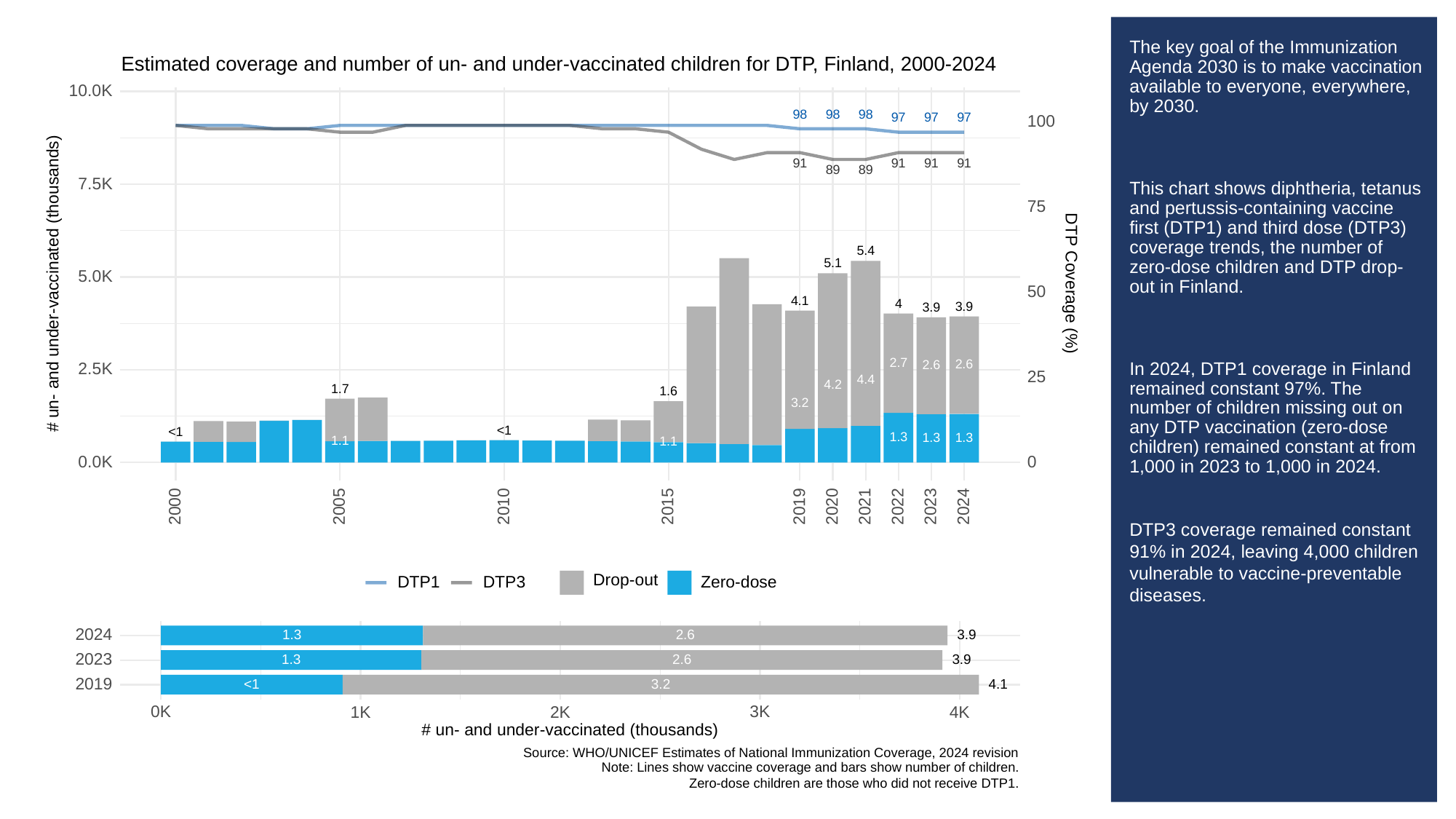

# The key goal of the Immunization Agenda 2030 is to make vaccination available to everyone, everywhere, by 2030.

This chart shows diphtheria, tetanus and pertussis-containing vaccine first (DTP1) and third dose (DTP3) coverage trends, the number of zero-dose children and DTP drop-out in Finland.

In 2024, DTP1 coverage in Finland remained constant 97%. The number of children missing out on any DTP vaccination (zero-dose children) remained constant at from 1,000 in 2023 to 1,000 in 2024.

DTP3 coverage remained constant 91% in 2024, leaving 4,000 children vulnerable to vaccine-preventable diseases.

Estimated coverage and number of un- and under-vaccinated children for DTP, Finland, 2000-2024
10.0K

98
98
98
97
97
97
100

91
91
91
91
89
89
7.5K

75

5.4

5.1

5.0K

# un- and under-vaccinated (thousands)
DTP Coverage (%)

50
4.1
4
3.9
3.9

2.7
2.6
2.6
2.5K

25
4.4
4.2
1.7
1.6

3.2

<1
<1

1.3
1.3
1.3
1.1
1.1

0.0K
0

2023
2000
2005
2010
2015
2019
2020
2021
2022
2024

Drop-out
DTP3
Zero-dose
DTP1

2024
1.3
3.9
2.6

2023
1.3
3.9
2.6

2019
3.2
<1
4.1

3K
0K
1K
2K
4K
# un- and under-vaccinated (thousands)
Source: WHO/UNICEF Estimates of National Immunization Coverage, 2024 revision
Note: Lines show vaccine coverage and bars show number of children.
Zero-dose children are those who did not receive DTP1.